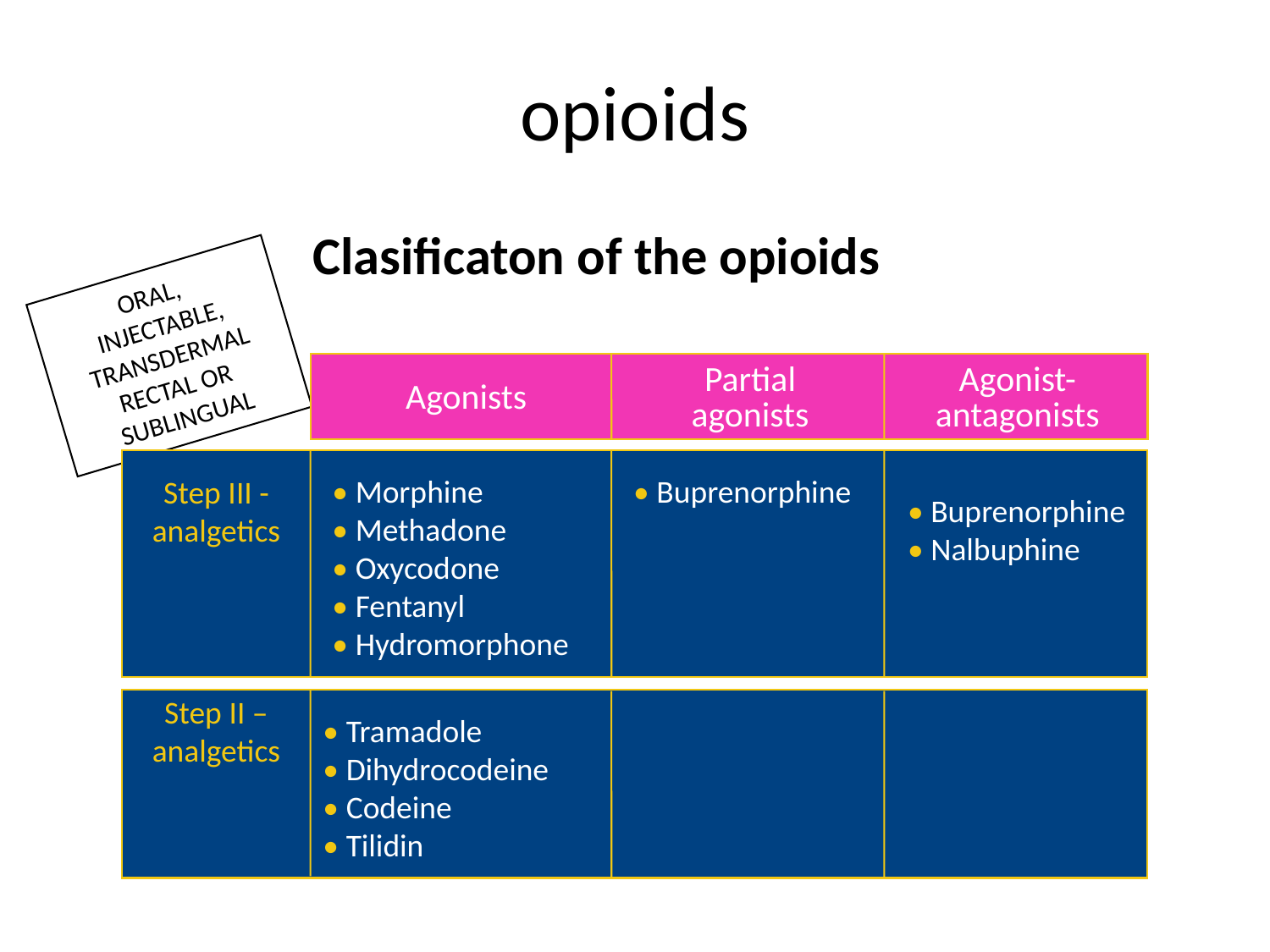

opioids
Clasificaton of the opioids (6, 7)
ORAL,
INJECTABLE,
TRANSDERMAL
RECTAL OR
SUBLINGUAL

Partial
agonists
Agonist-
antagonists
Agonists

Step III - analgetics
• Morphine
• Methadone
• Oxycodone
• Fentanyl
• Hydromorphone
• Buprenorphine
• Buprenorphine
• Nalbuphine
Step II –
analgetics

• Tramadole
• Dihydrocodeine
• Codeine
• Tilidin